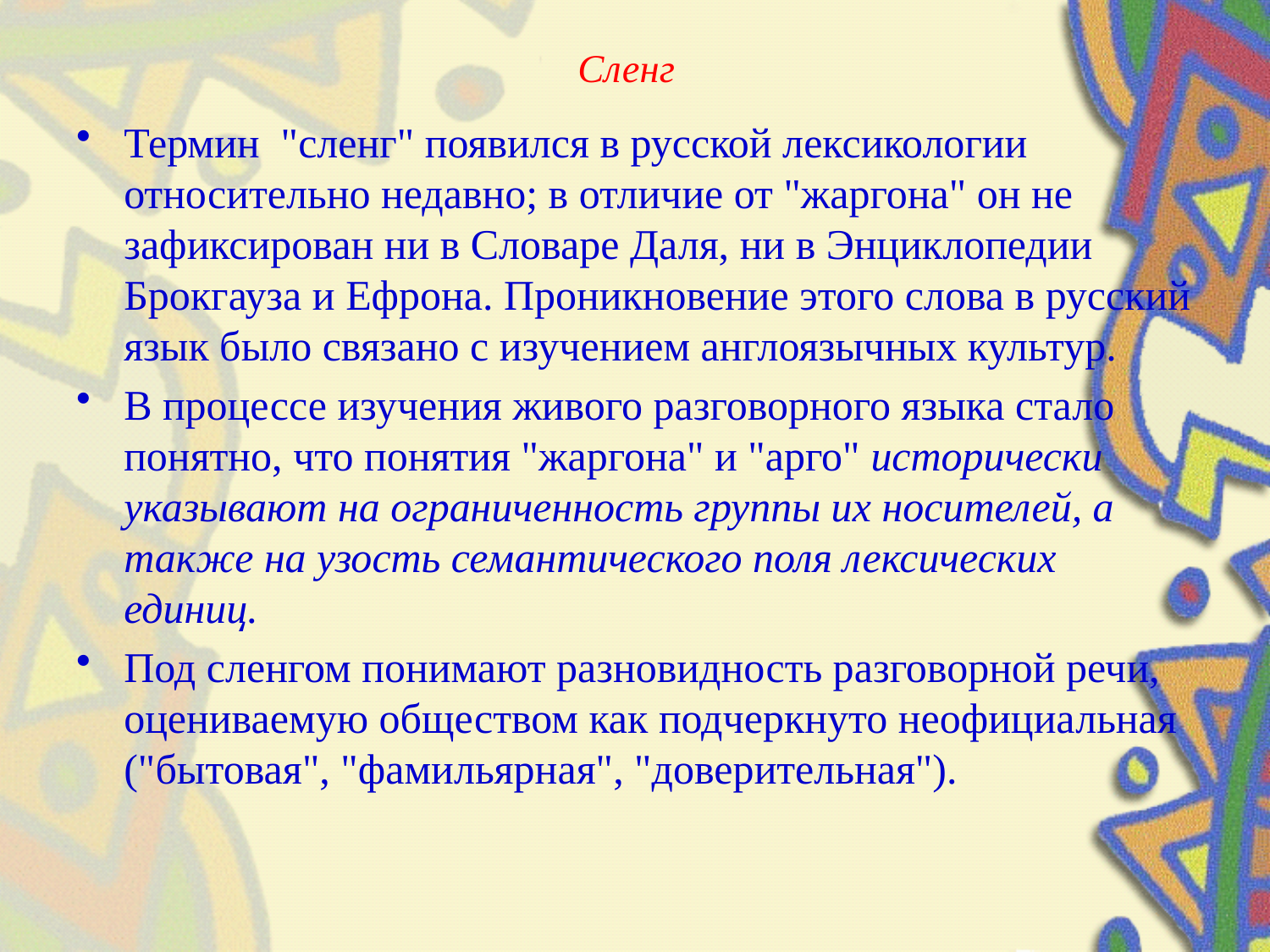

# Сленг
Термин  "сленг" появился в русской лексикологии относительно недавно; в отличие от "жаргона" он не зафиксирован ни в Словаре Даля, ни в Энциклопедии Брокгауза и Ефрона. Проникновение этого слова в русский язык было связано с изучением англоязычных культур.
В процессе изучения живого разговорного языка стало понятно, что понятия "жаргона" и "арго" исторически указывают на ограниченность группы их носителей, а также на узость семантического поля лексических единиц.
Под сленгом понимают разновидность разговорной речи, оцениваемую обществом как подчеркнуто неофициальная ("бытовая", "фамильярная", "доверительная").